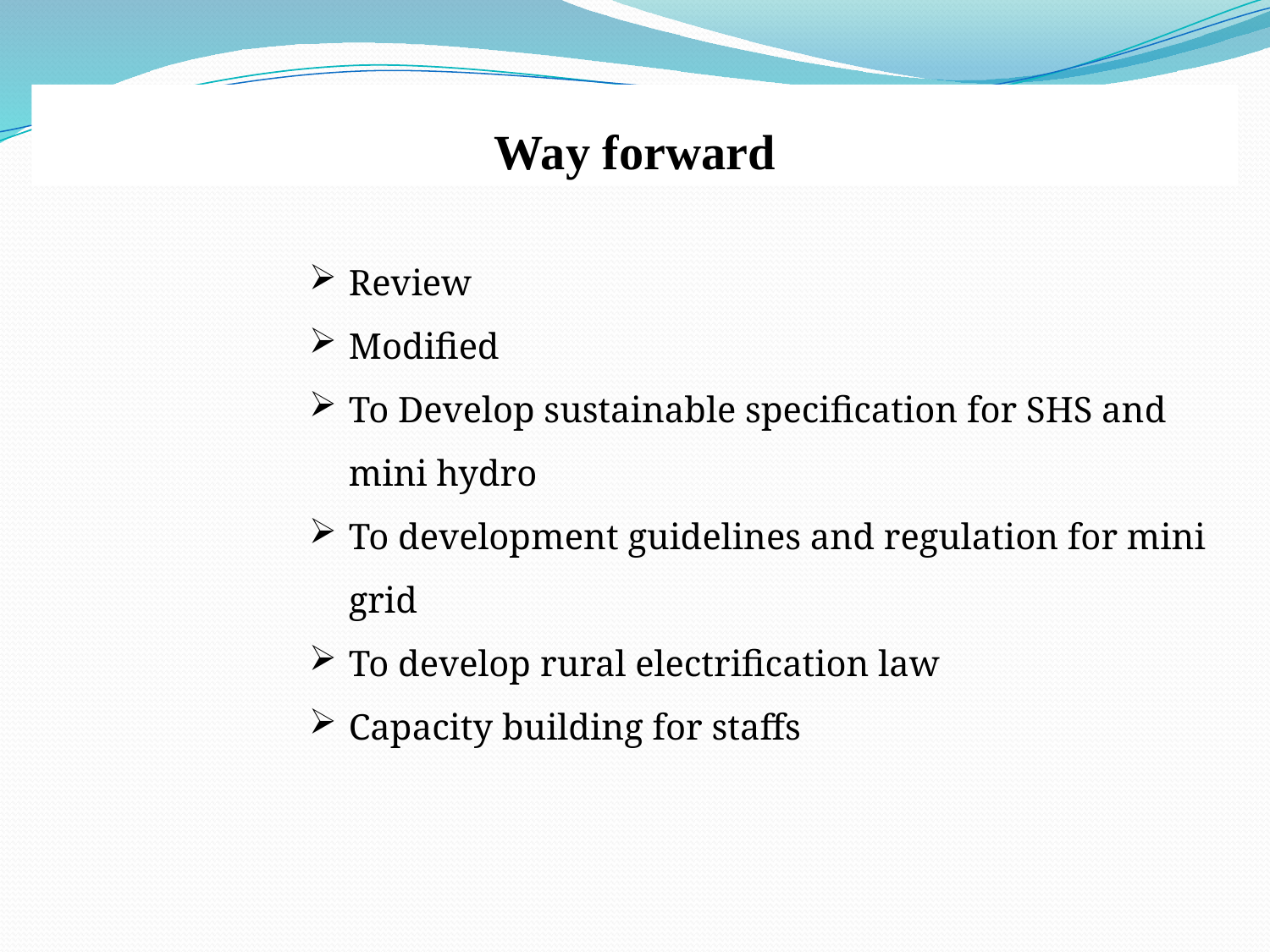

Way forward
Review
Modified
To Develop sustainable specification for SHS and
	mini hydro
To development guidelines and regulation for mini grid
To develop rural electrification law
Capacity building for staffs